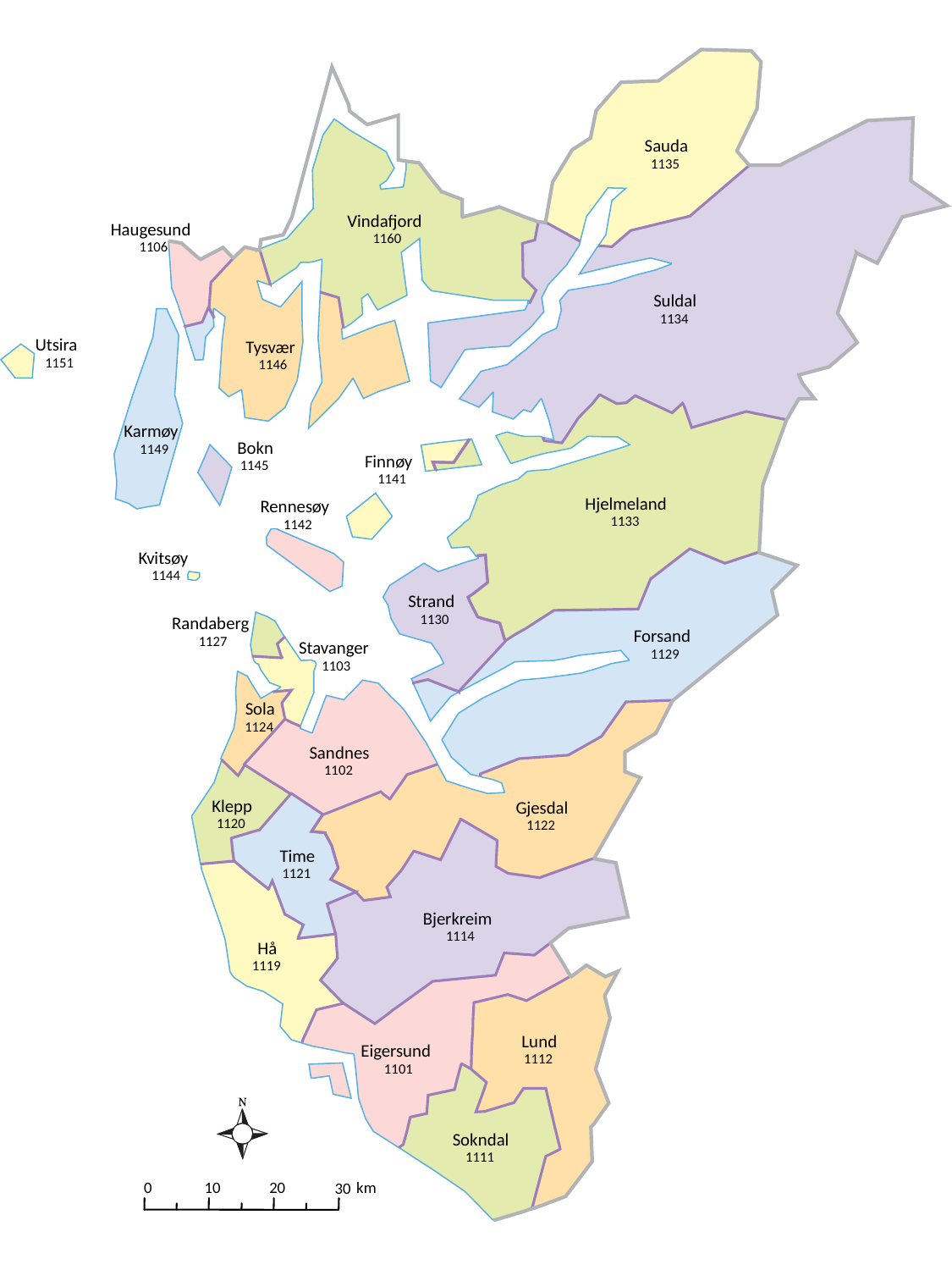

Sauda
1135

Vindafjord
Haugesund

1160
1106

Suldal

1134
Utsira
Tysvær

1151
1146

Karmøy
Bokn

1149

Finnøy
1145
1141
Hjelmeland

Rennesøy
1133
1142

Kvitsøy

1144

Strand
1130

Randaberg
Forsand
1127

Stavanger

1129
1103

Sola

1124

Sandnes

1102

Klepp
Gjesdal
1120
1122

Time

1121
Bjerkreim
1114

Hå

1119

Lund
Eigersund
1112
1101

Sokndal

1111
km
0
10
20
30